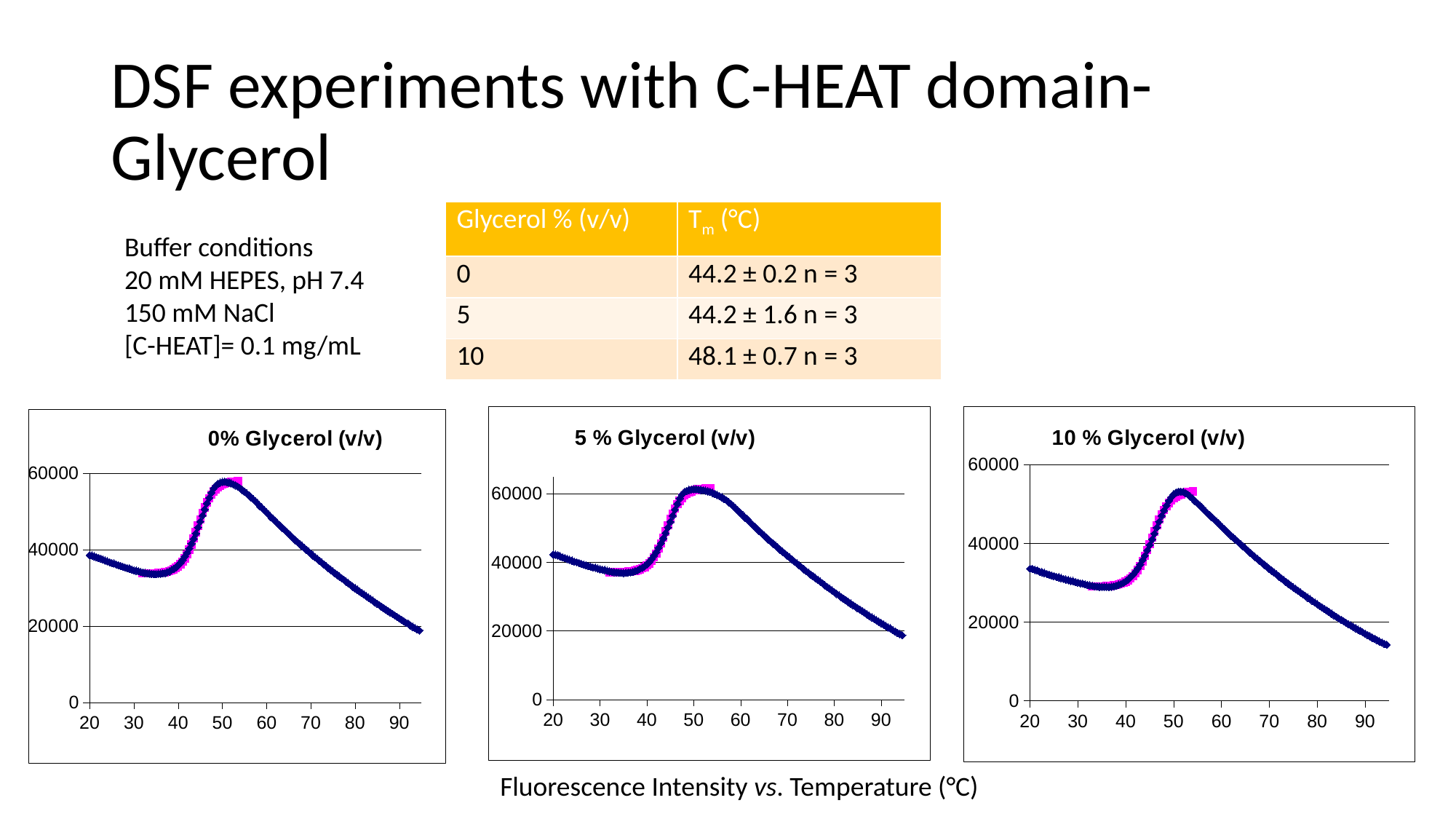

# DSF experiments with C-HEAT domain- Glycerol
| Glycerol % (v/v) | Tm (°C) |
| --- | --- |
| 0 | 44.2 ± 0.2 n = 3 |
| 5 | 44.2 ± 1.6 n = 3 |
| 10 | 48.1 ± 0.7 n = 3 |
Buffer conditions
20 mM HEPES, pH 7.4
150 mM NaCl
[C-HEAT]= 0.1 mg/mL

### Chart: 5 % Glycerol (v/v)

| Category |  |  |
|---|---|---|

### Chart: 10 % Glycerol (v/v)

| Category |  |  |
|---|---|---|

### Chart: 0% Glycerol (v/v)

| Category |  |  |
|---|---|---|
Fluorescence Intensity vs. Temperature (°C)